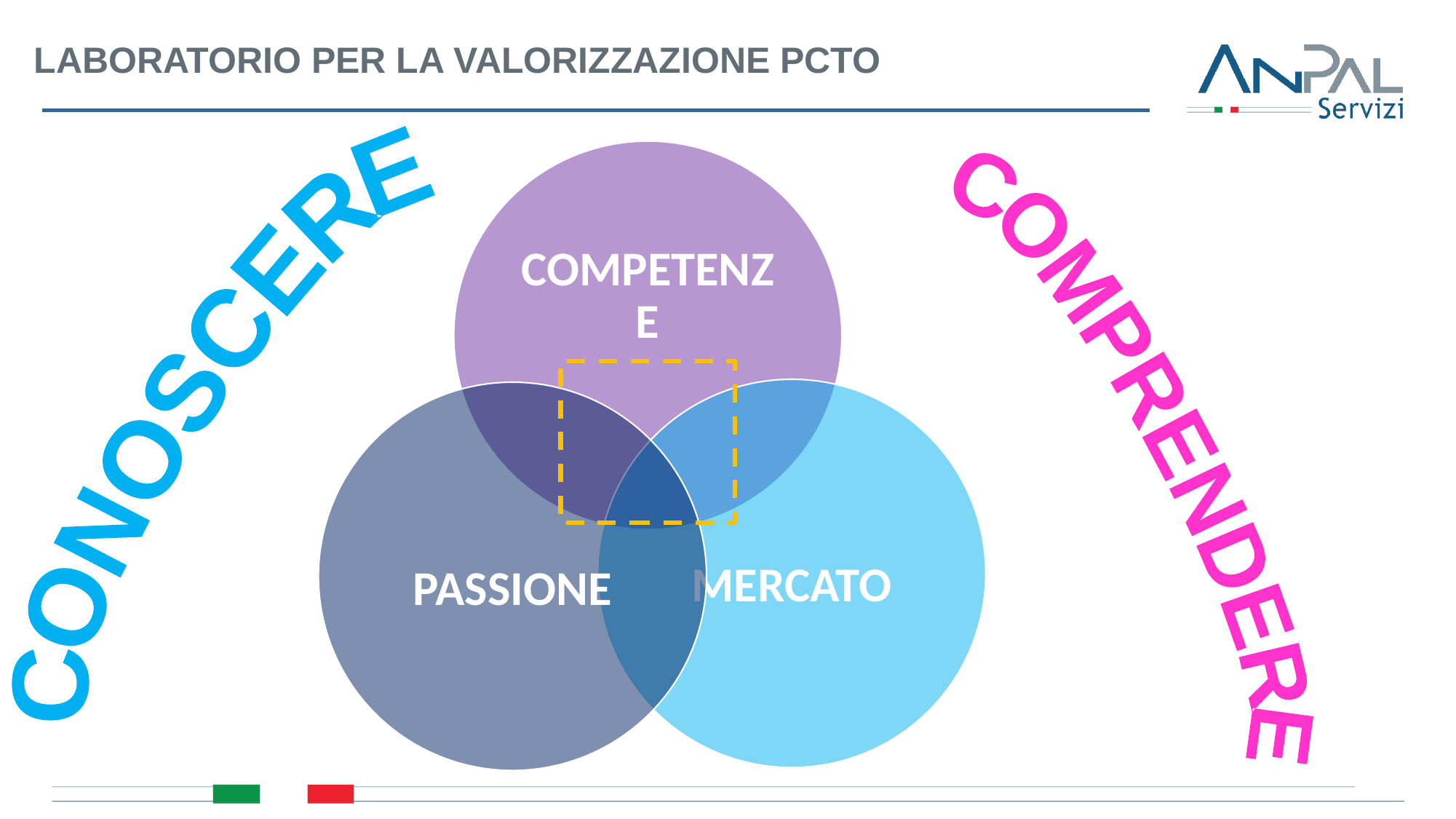

LABORATORIO PER LA VALORIZZAZIONE PCTO
COMPETENZE
MERCATO
PASSIONE

CONOSCERE
COMPRENDERE